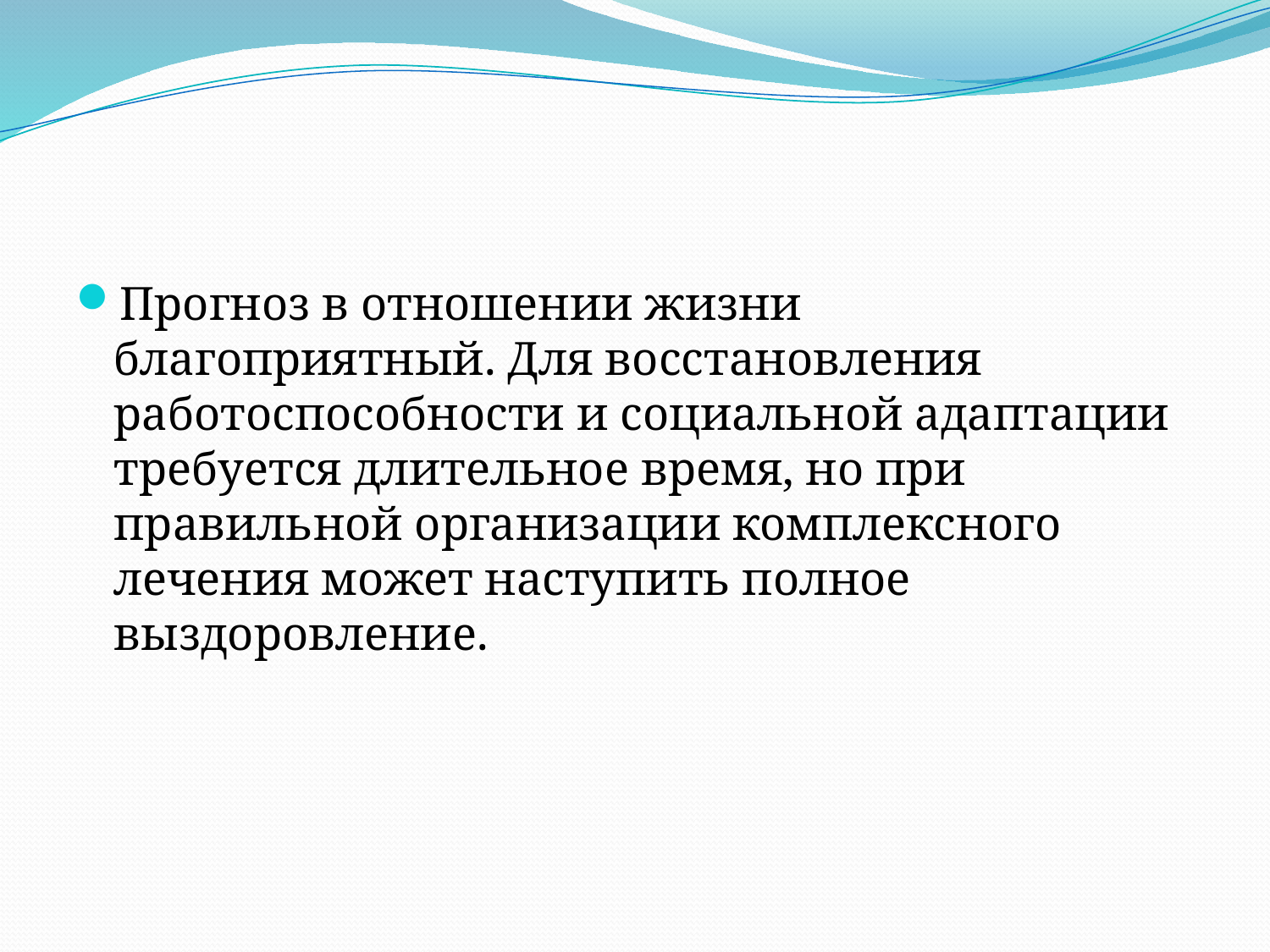

Прогноз в отношении жизни благоприятный. Для восстановления работоспособности и социальной адаптации требуется длительное время, но при правильной организации комплексного лечения может наступить полное выздоровление.